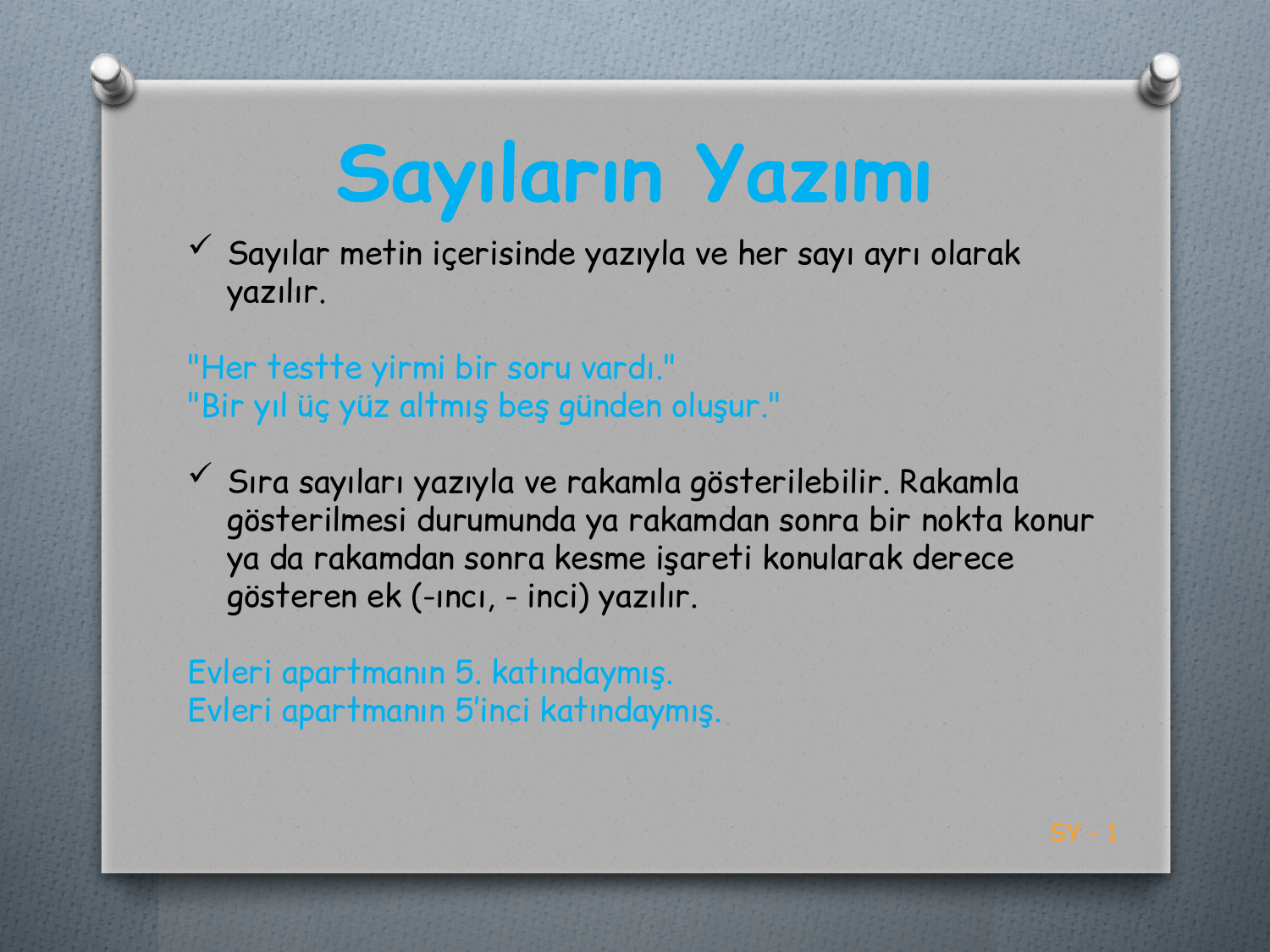

# Sayıların Yazımı
Sayılar metin içerisinde yazıyla ve her sayı ayrı olarak yazılır.

"Her testte yirmi bir soru vardı."
"Bir yıl üç yüz altmış beş günden oluşur."

Sıra sayıları yazıyla ve rakamla gösterilebilir. Rakamla gösterilmesi durumunda ya rakamdan sonra bir nokta konur ya da rakamdan sonra kesme işareti konularak derece gösteren ek (-ıncı, - inci) yazılır.

Evleri apartmanın 5. katındaymış.
Evleri apartmanın 5’inci katındaymış.
SY - 1